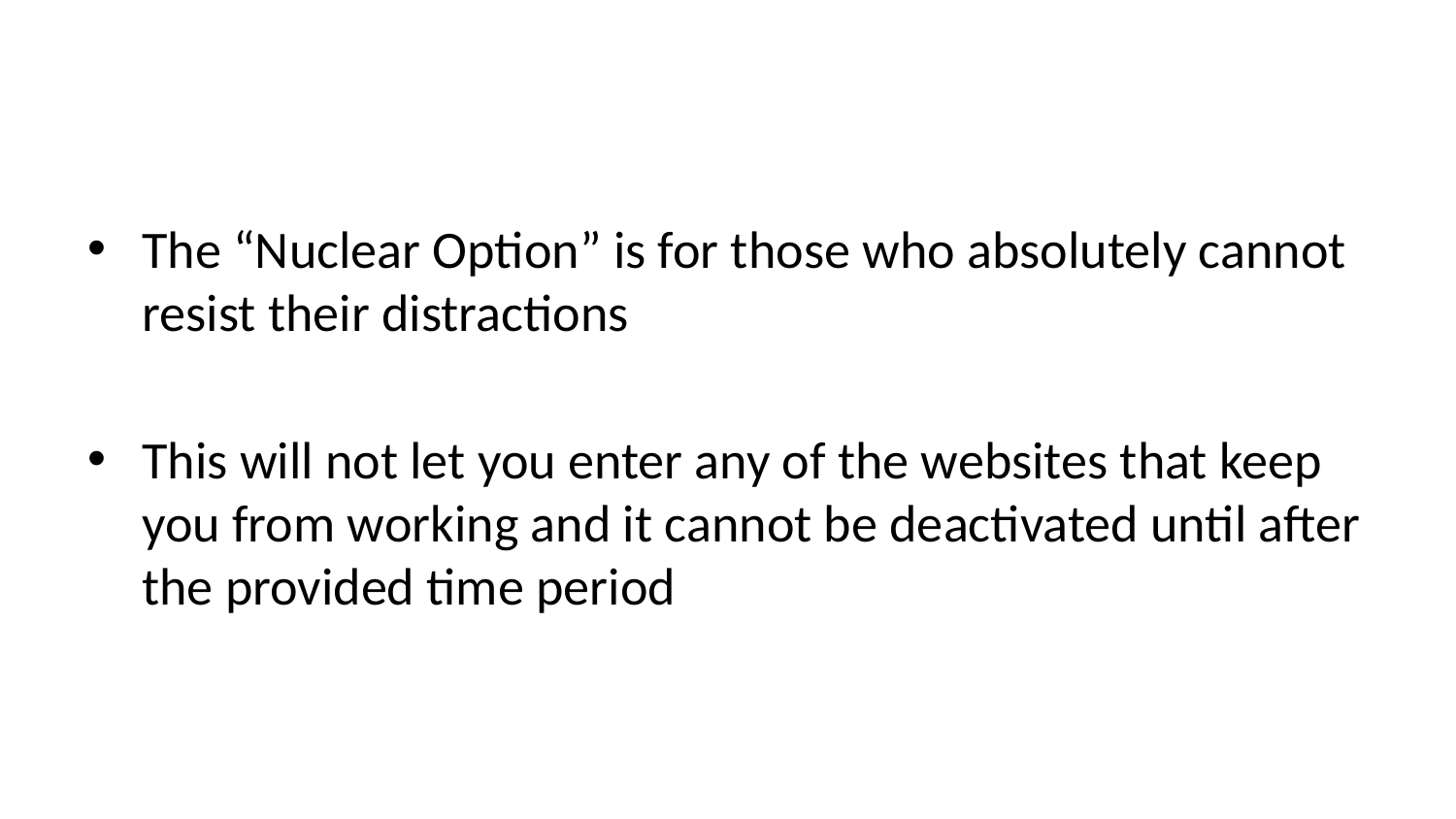

The “Nuclear Option” is for those who absolutely cannot resist their distractions

This will not let you enter any of the websites that keep you from working and it cannot be deactivated until after the provided time period